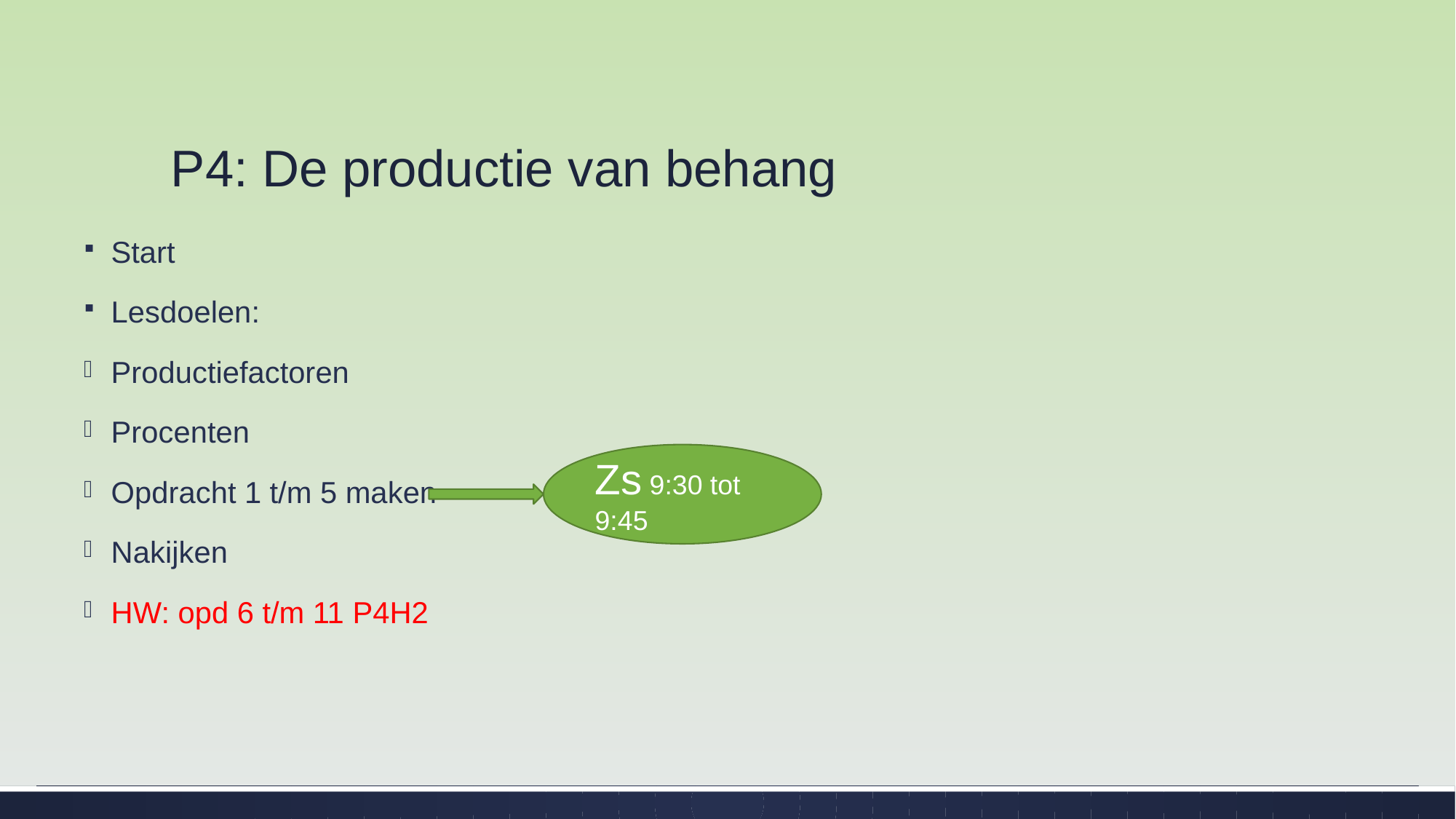

# P4: De productie van behang
Start
Lesdoelen:
Productiefactoren
Procenten
Opdracht 1 t/m 5 maken
Nakijken
HW: opd 6 t/m 11 P4H2
Zs 9:30 tot 9:45